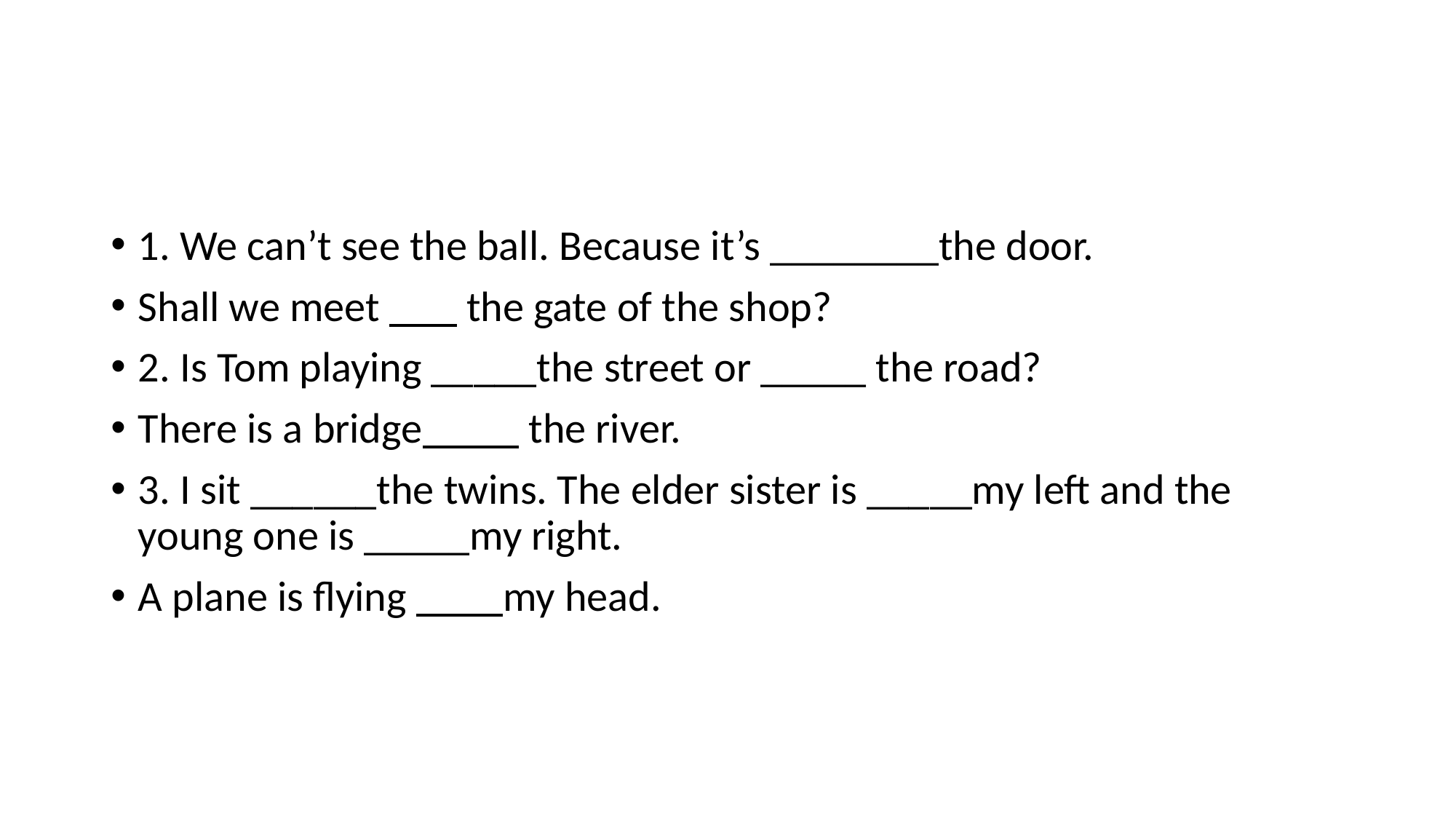

#
1. We can’t see the ball. Because it’s ________the door.
Shall we meet         the gate of the shop?
2. Is Tom playing _____the street or _____ the road?
There is a bridge           the river.
3. I sit ______the twins. The elder sister is _____my left and the young one is _____my right.
A plane is flying          my head.